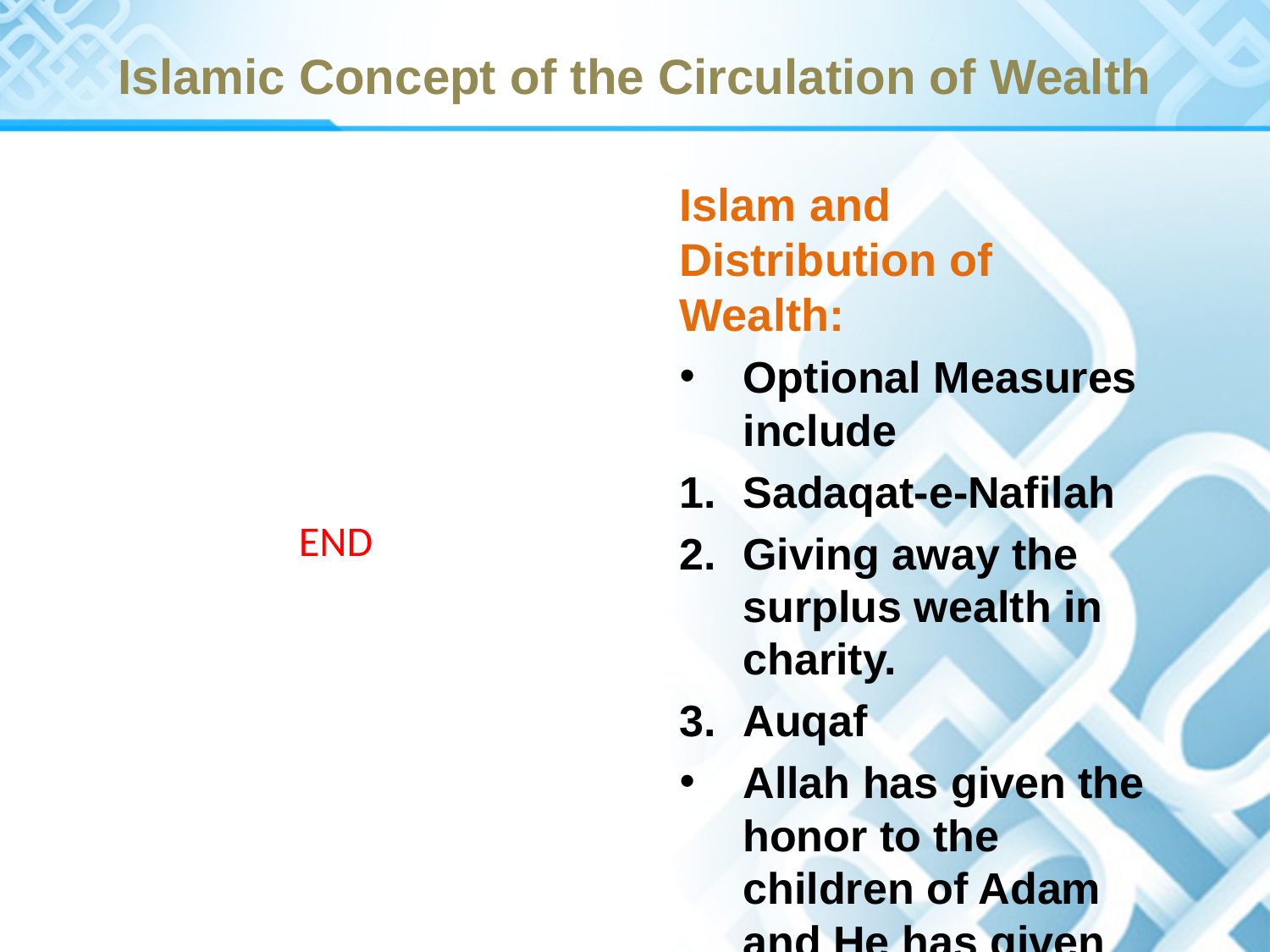

# Islamic Concept of the Circulation of Wealth
Islam and  Distribution of Wealth:
Optional Measures include
Sadaqat-e-Nafilah
Giving away the surplus wealth in charity.
Auqaf
Allah has given the honor to the children of Adam and He has given them right to have the ownership.
END